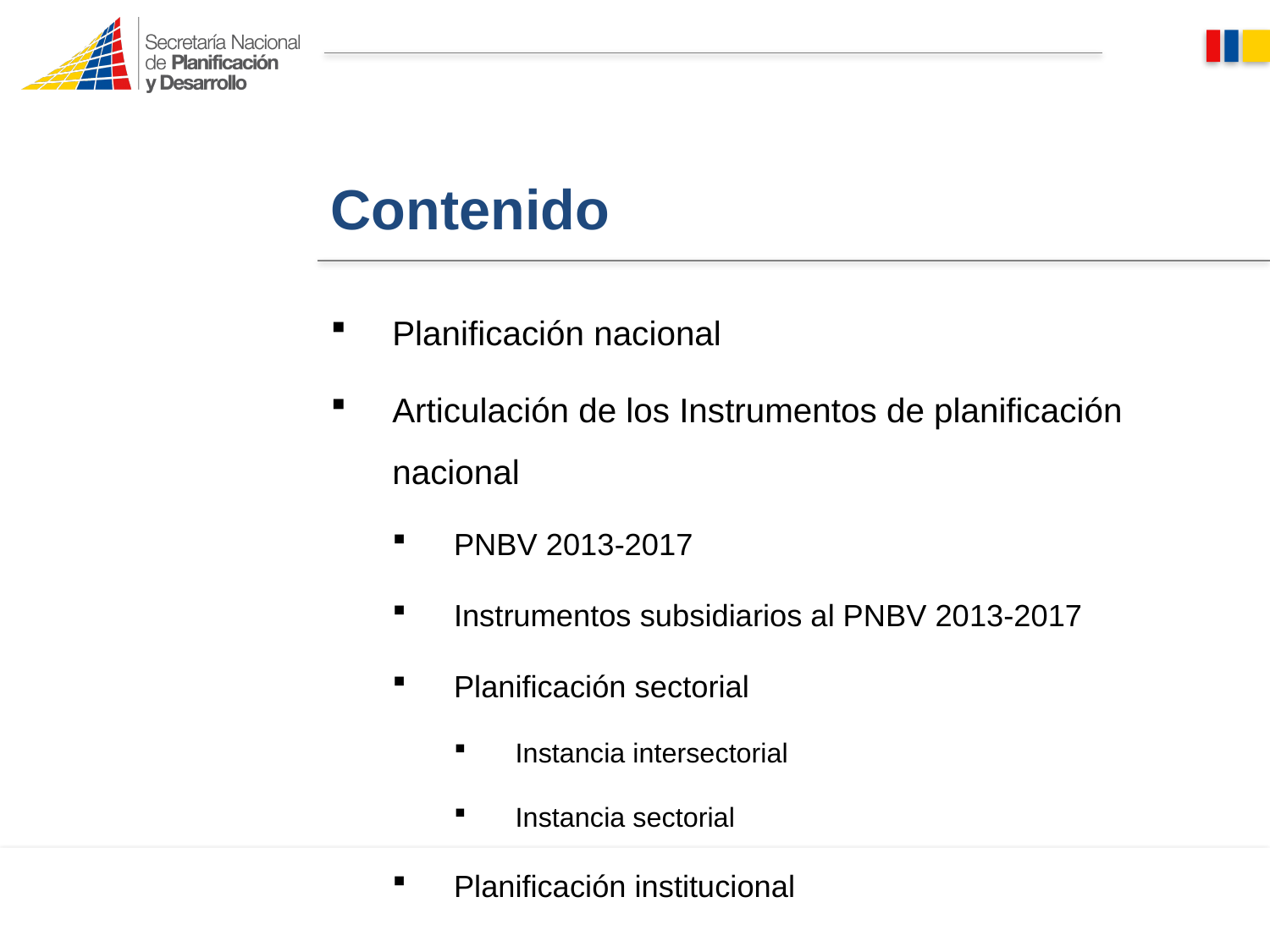

# Contenido
Planificación nacional
Articulación de los Instrumentos de planificación nacional
PNBV 2013-2017
Instrumentos subsidiarios al PNBV 2013-2017
Planificación sectorial
Instancia intersectorial
Instancia sectorial
Planificación institucional